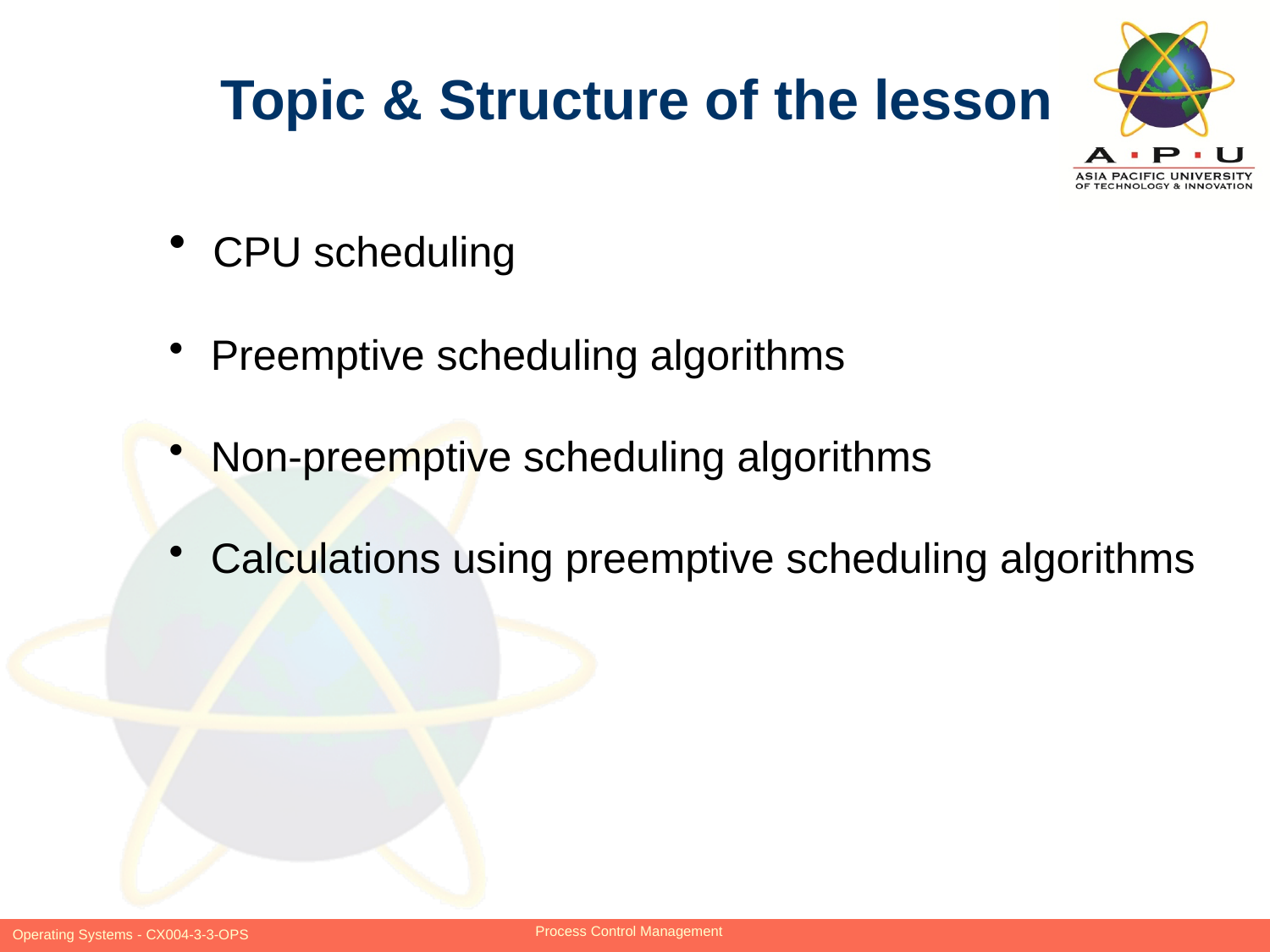

Topic & Structure of the lesson
 CPU scheduling

 Preemptive scheduling algorithms

 Non-preemptive scheduling algorithms

 Calculations using preemptive scheduling algorithms

Slide 2 of 24